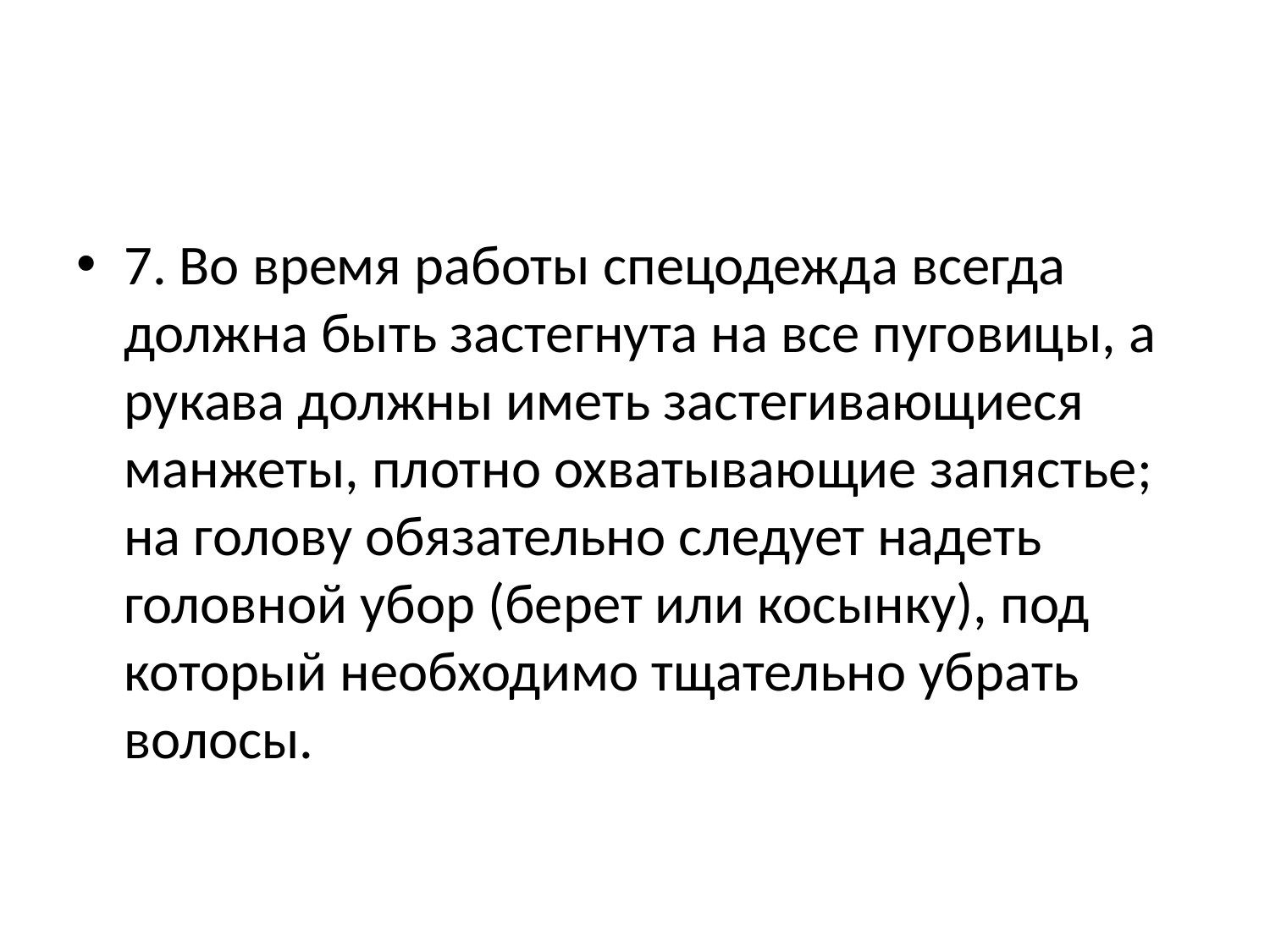

#
7. Во время работы спецодежда всегда должна быть застегнута на все пуговицы, а рукава должны иметь застегивающиеся манжеты, плотно охватывающие запястье; на голову обязательно следует надеть головной убор (берет или косынку), под который необходимо тщательно убрать волосы.